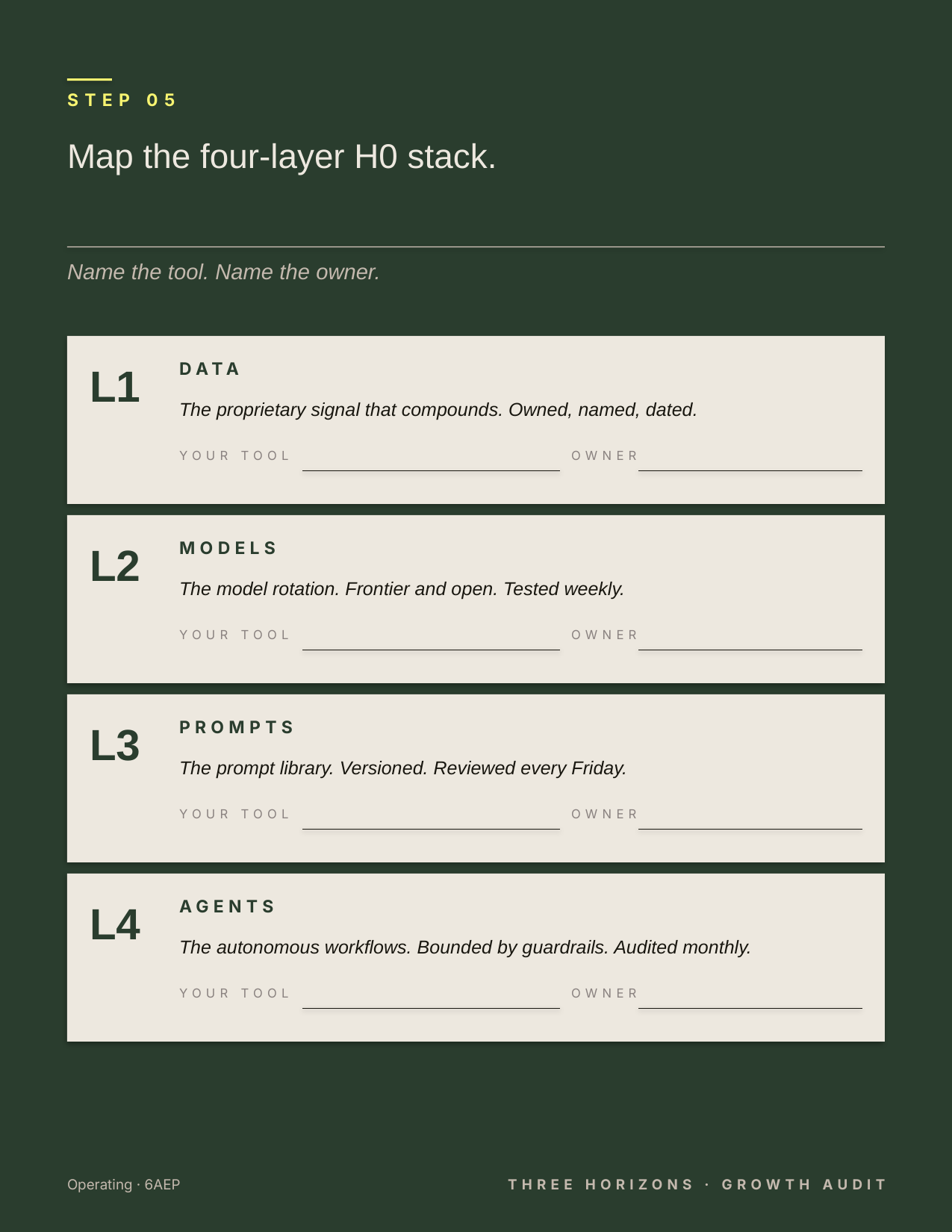

STEP 05
Map the four-layer H0 stack.

Name the tool. Name the owner.

L1
DATA
The proprietary signal that compounds. Owned, named, dated.
YOUR TOOL
OWNER

L2
MODELS
The model rotation. Frontier and open. Tested weekly.
YOUR TOOL
OWNER

L3
PROMPTS
The prompt library. Versioned. Reviewed every Friday.
YOUR TOOL
OWNER

L4
AGENTS
The autonomous workflows. Bounded by guardrails. Audited monthly.
YOUR TOOL
OWNER
Operating · 6AEP
THREE HORIZONS · GROWTH AUDIT